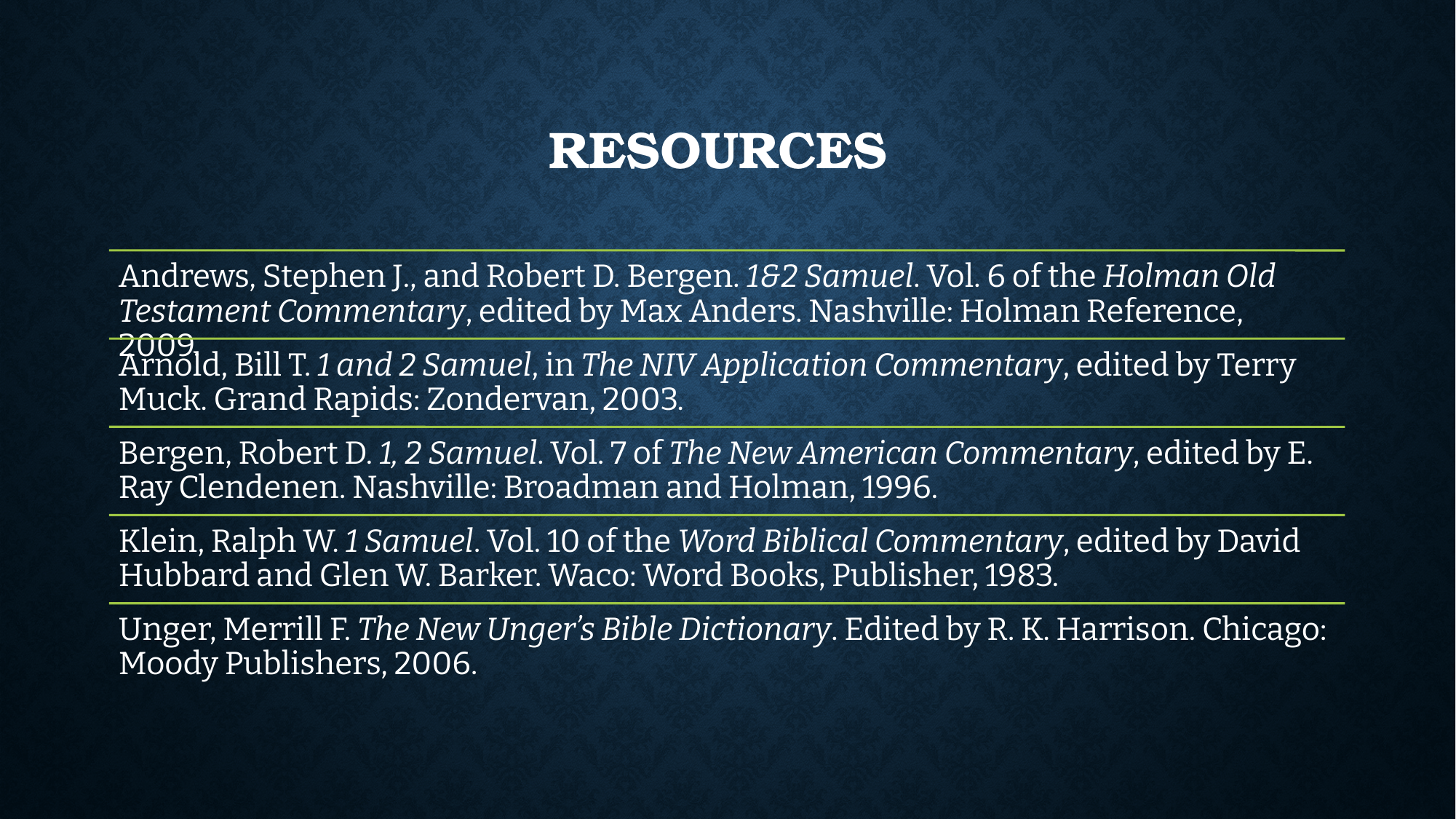

# Resources
Andrews, Stephen J., and Robert D. Bergen. 1&2 Samuel. Vol. 6 of the Holman Old Testament Commentary, edited by Max Anders. Nashville: Holman Reference, 2009.
Arnold, Bill T. 1 and 2 Samuel, in The NIV Application Commentary, edited by Terry Muck. Grand Rapids: Zondervan, 2003.
Bergen, Robert D. 1, 2 Samuel. Vol. 7 of The New American Commentary, edited by E. Ray Clendenen. Nashville: Broadman and Holman, 1996.
Klein, Ralph W. 1 Samuel. Vol. 10 of the Word Biblical Commentary, edited by David Hubbard and Glen W. Barker. Waco: Word Books, Publisher, 1983.
Unger, Merrill F. The New Unger’s Bible Dictionary. Edited by R. K. Harrison. Chicago: Moody Publishers, 2006.